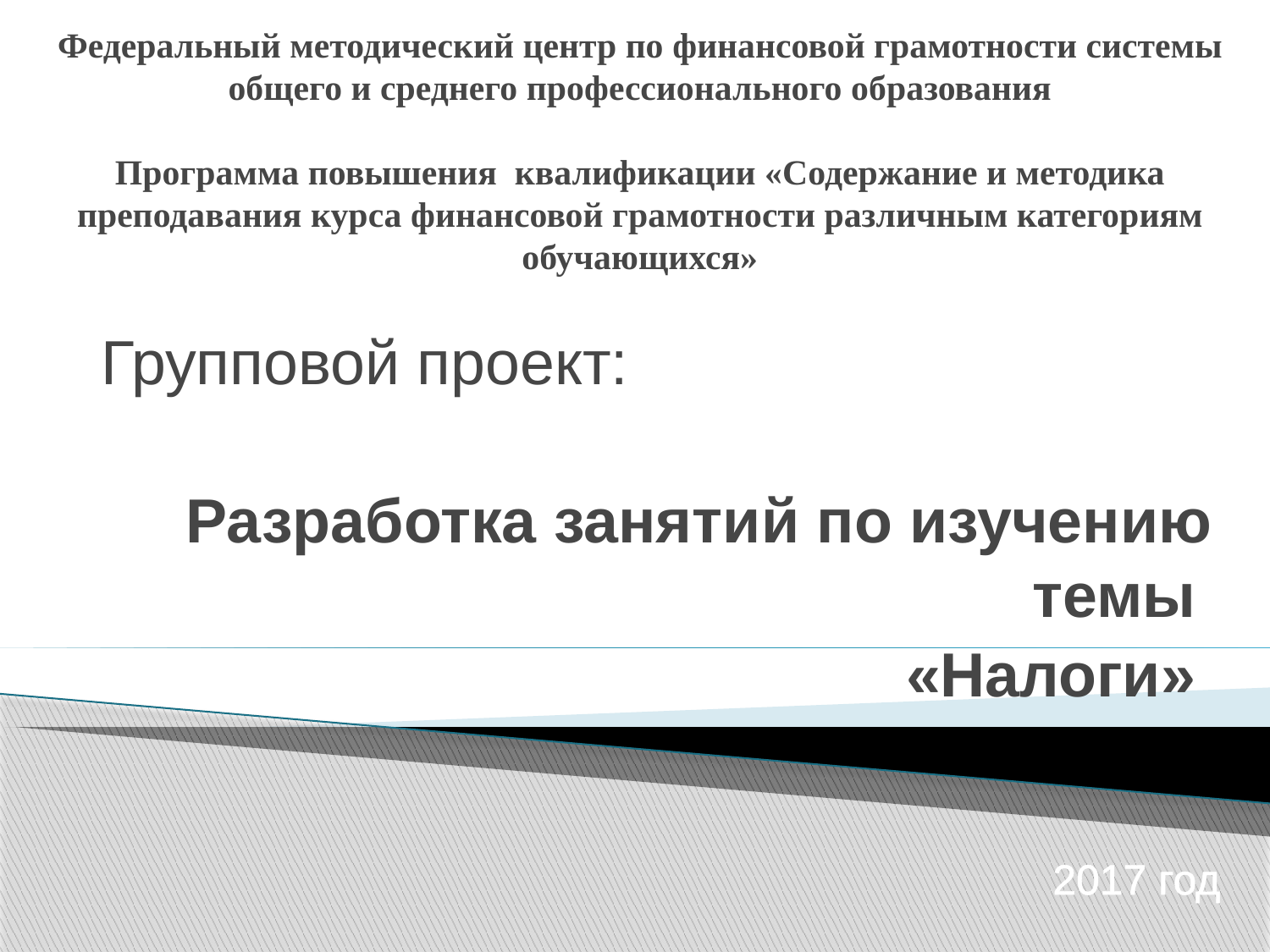

# Федеральный методический центр по финансовой грамотности системы общего и среднего профессионального образования Программа повышения  квалификации «Содержание и методика преподавания курса финансовой грамотности различным категориям обучающихся»
Групповой проект:

Разработка занятий по изучению темы
«Налоги»

2017 год